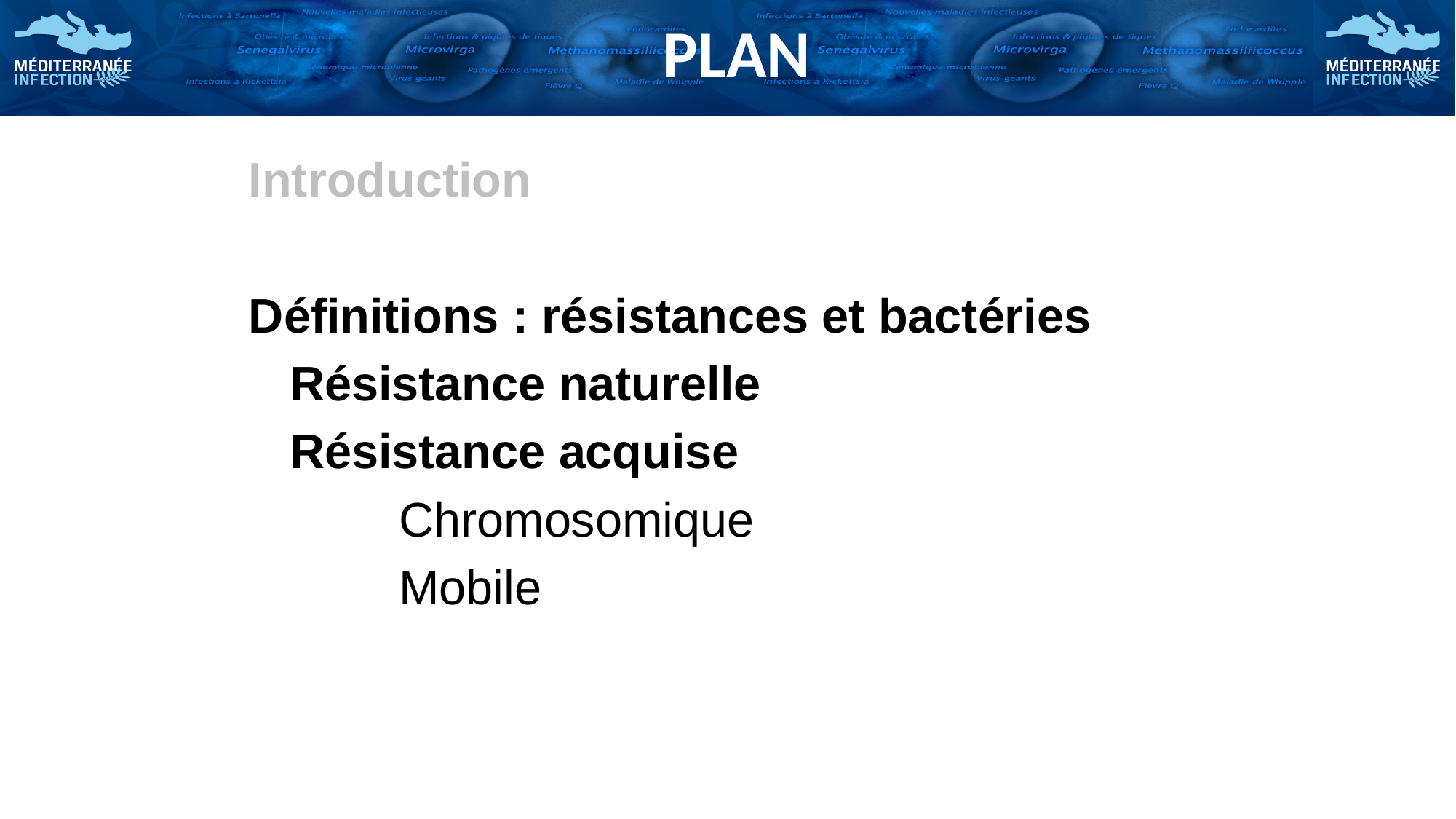

PLAN
Introduction

Définitions : résistances et bactéries
	Résistance naturelle
	Résistance acquise
		Chromosomique
		Mobile